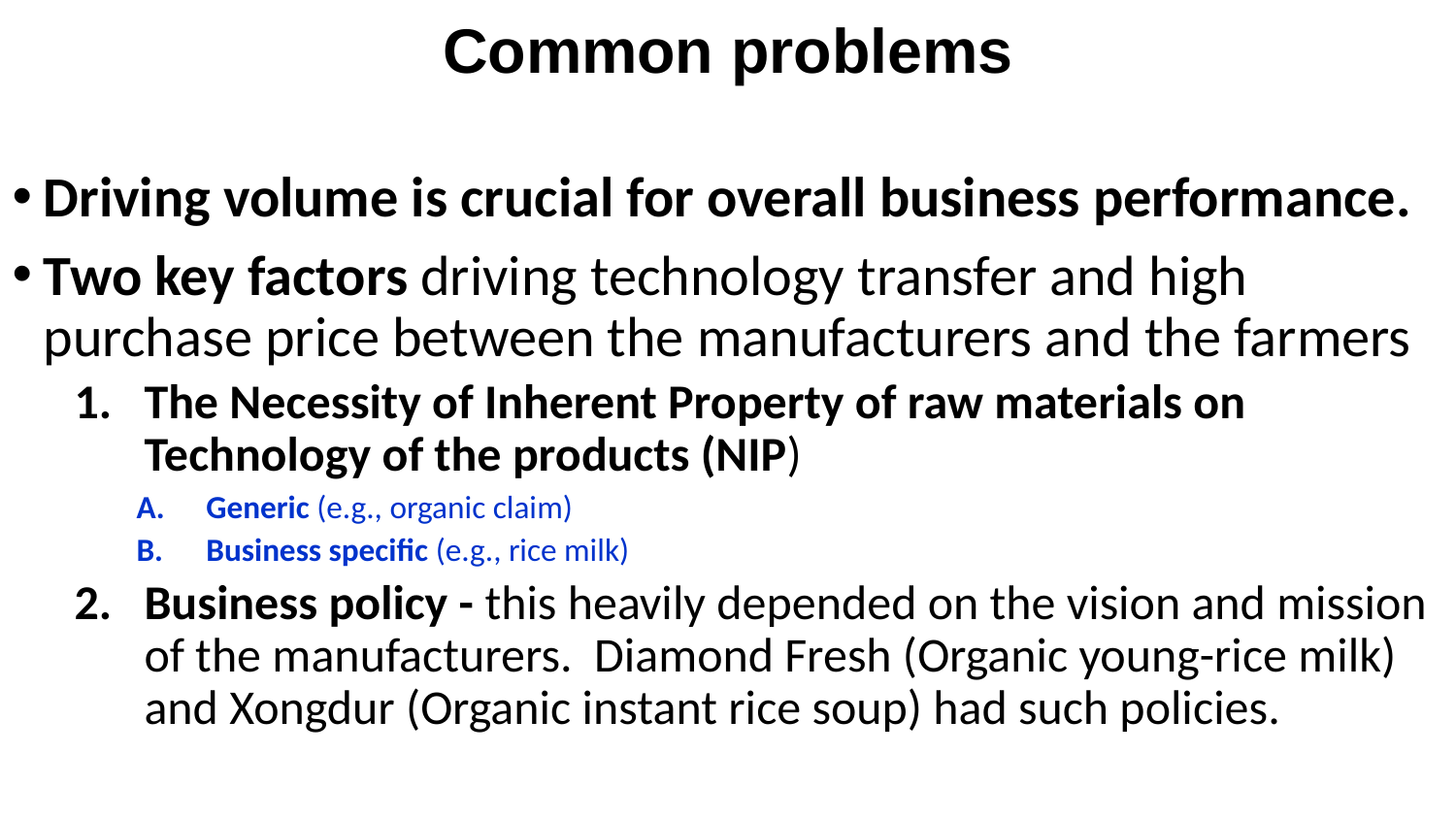

Common problems
Driving volume is crucial for overall business performance.
Two key factors driving technology transfer and high purchase price between the manufacturers and the farmers
The Necessity of Inherent Property of raw materials on Technology of the products (NIP)
Generic (e.g., organic claim)
Business specific (e.g., rice milk)
Business policy - this heavily depended on the vision and mission of the manufacturers.  Diamond Fresh (Organic young-rice milk) and Xongdur (Organic instant rice soup) had such policies.